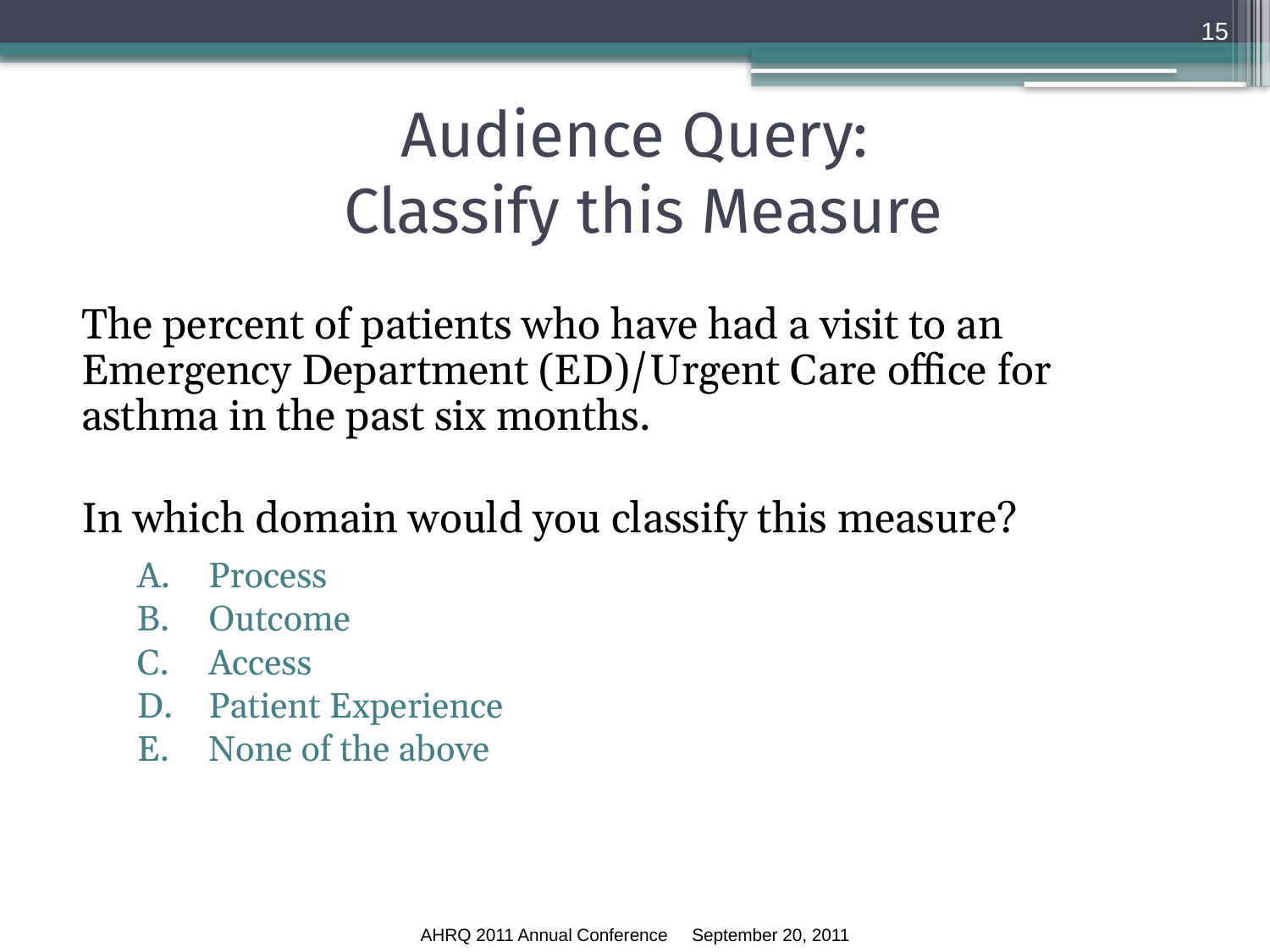

15
# Audience Query: Classify this Measure
The percent of patients who have had a visit to an Emergency Department (ED)/Urgent Care office for asthma in the past six months.

In which domain would you classify this measure?
Process
Outcome
Access
Patient Experience
None of the above